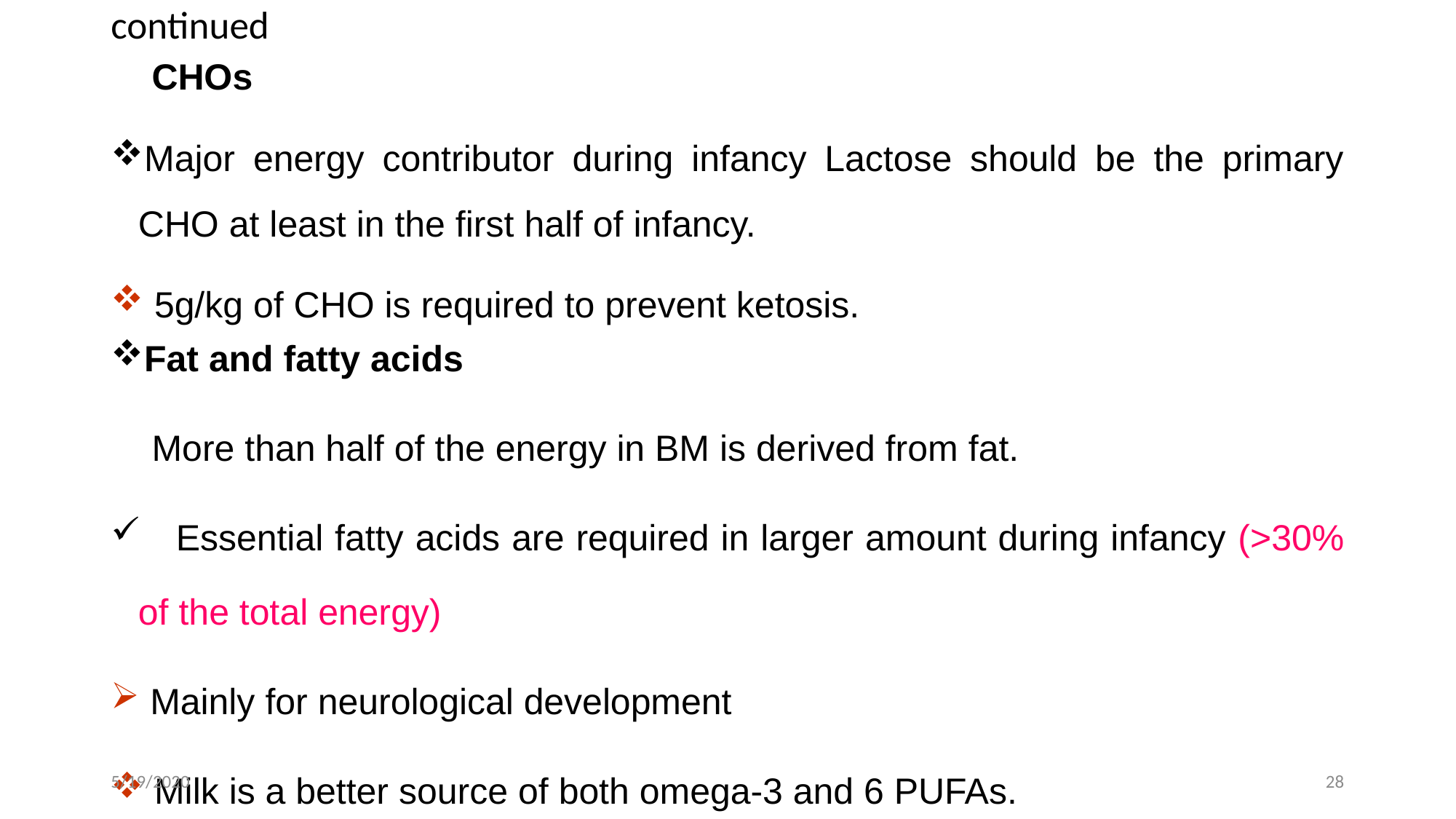

# continued
    CHOs
Major energy contributor during infancy Lactose should be the primary CHO at least in the first half of infancy.
 5g/kg of CHO is required to prevent ketosis.
Fat and fatty acids
    More than half of the energy in BM is derived from fat.
   Essential fatty acids are required in larger amount during infancy (>30% of the total energy)
 Mainly for neurological development
 Milk is a better source of both omega-3 and 6 PUFAs.
5/19/2020
28